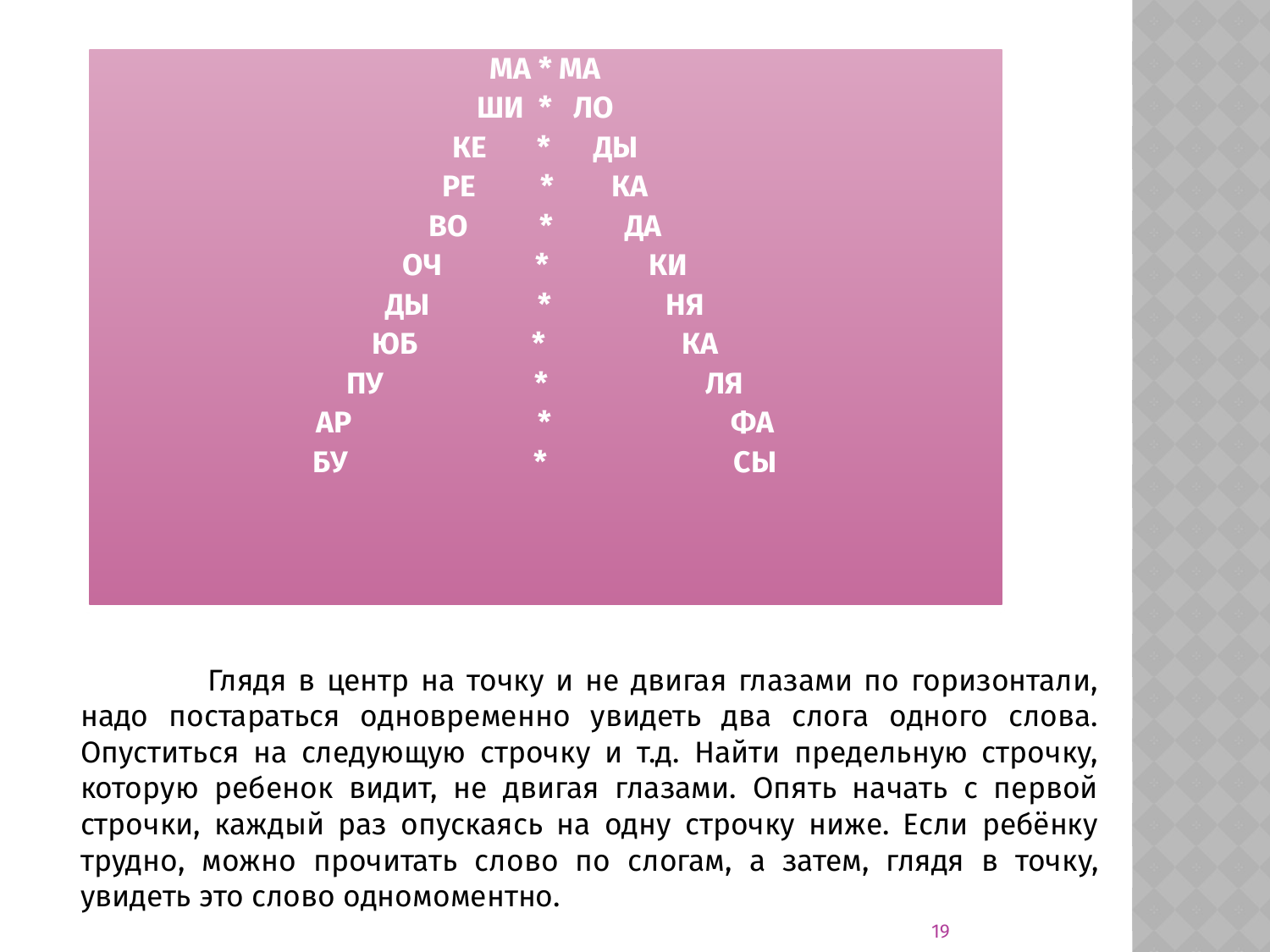

МА * МА
ШИ  *   ЛО
КЕ       *      ДЫ
РЕ         *        КА
ВО          *          ДА
ОЧ             *              КИ
ДЫ               *                НЯ
ЮБ                *                   КА
ПУ                     *                      ЛЯ
АР                          *                         ФА
БУ                          *                          СЫ
		Глядя в центр на точку и не двигая глазами по горизонтали, надо постараться одновременно увидеть два слога одного слова. Опуститься на следующую строчку и т.д. Найти предельную строчку, которую ребенок видит, не двигая глазами. Опять начать с первой строчки, каждый раз опускаясь на одну строчку ниже. Если ребёнку трудно, можно прочитать сло­во по слогам, а затем, глядя в точку, увидеть это слово одномоментно.
19